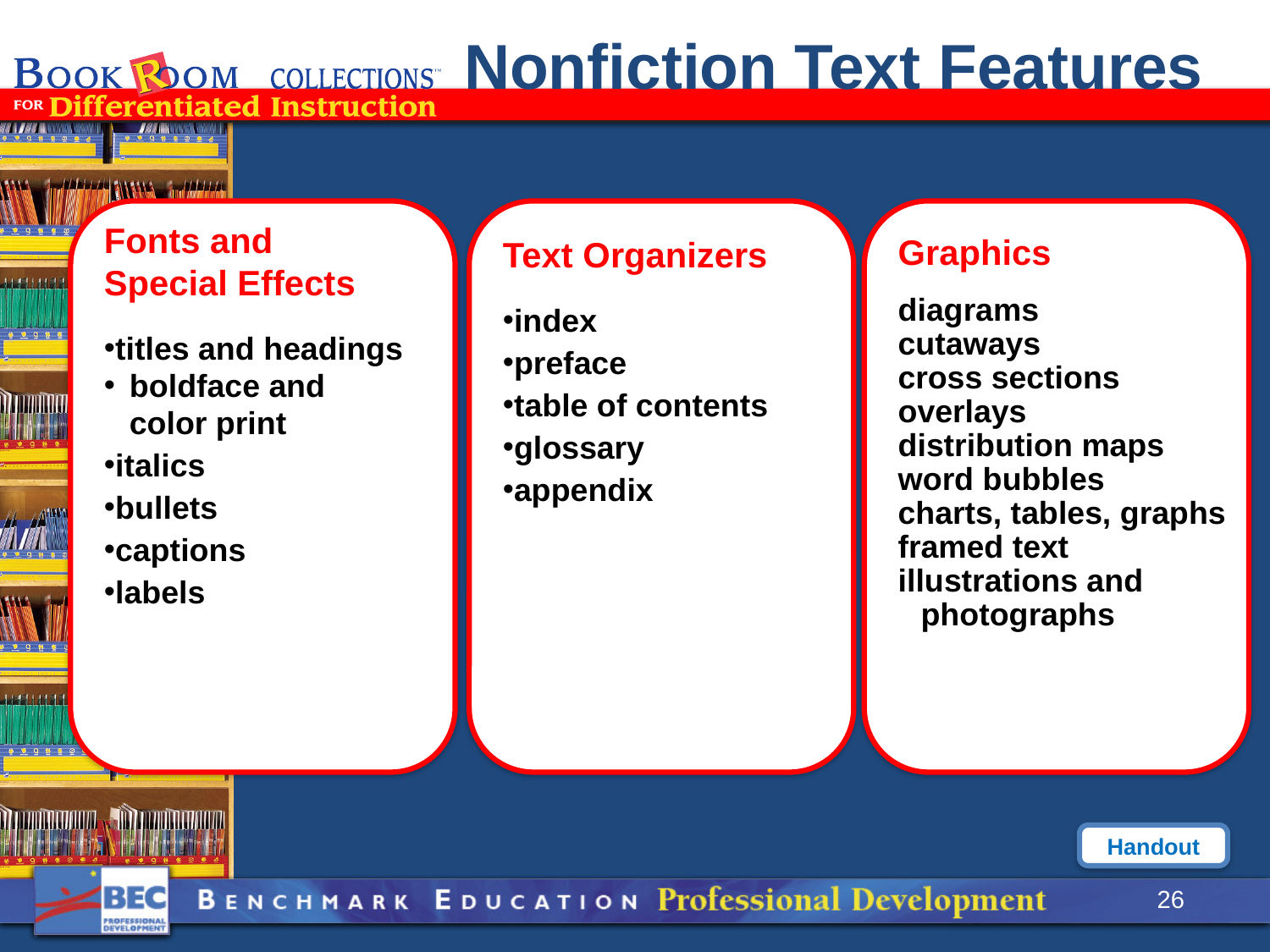

Nonfiction Text Features

Fonts and
Special Effects
titles and headings
boldface and
color print
italics
bullets
captions
labels
Text Organizers
index
preface
table of contents
glossary
appendix
Graphics
diagrams
cutaways
cross sections
overlays
distribution maps
word bubbles
charts, tables, graphs
framed text
illustrations and photographs

Handout